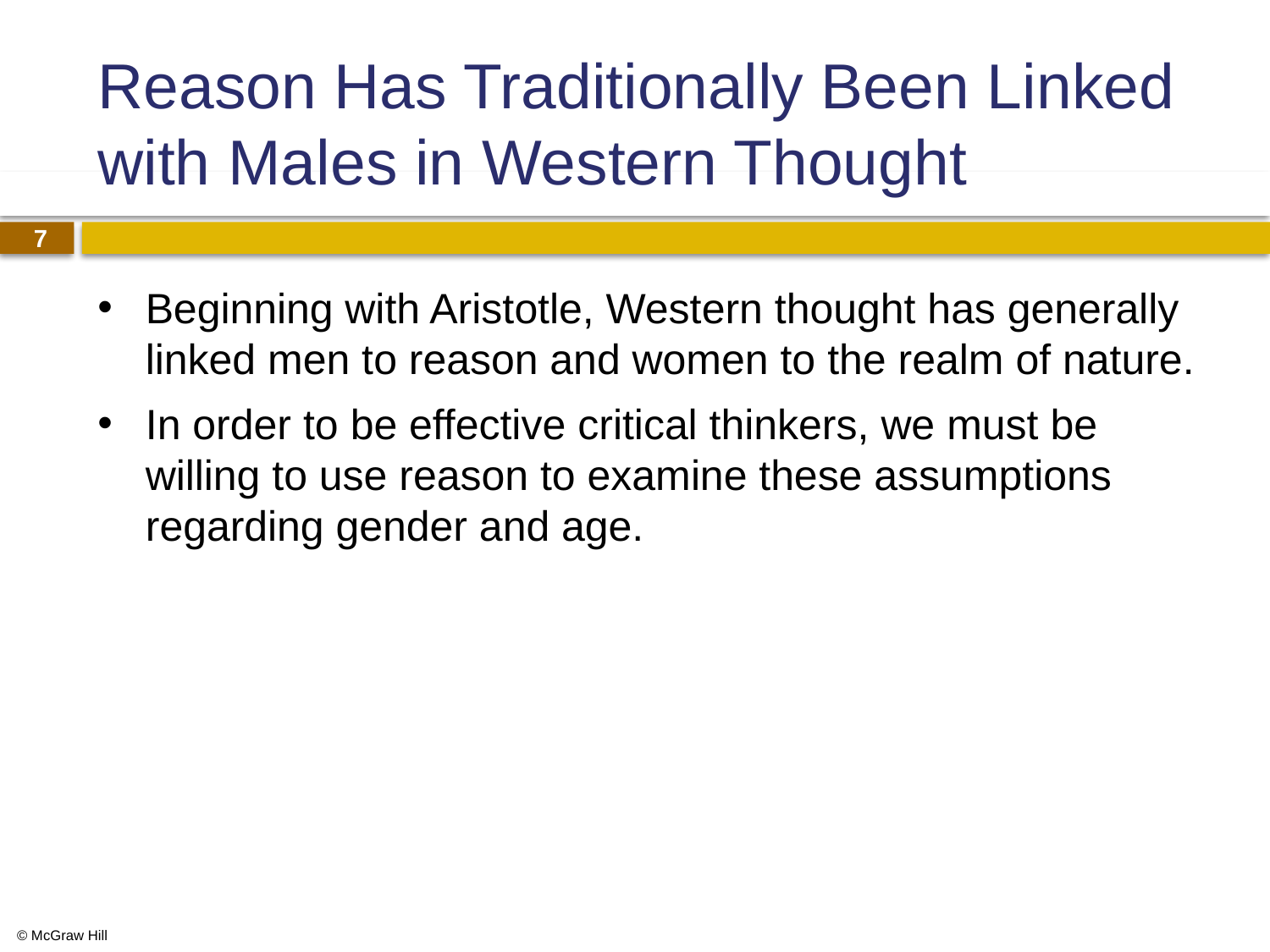

# Reason Has Traditionally Been Linked with Males in Western Thought
Beginning with Aristotle, Western thought has generally linked men to reason and women to the realm of nature.
In order to be effective critical thinkers, we must be willing to use reason to examine these assumptions regarding gender and age.